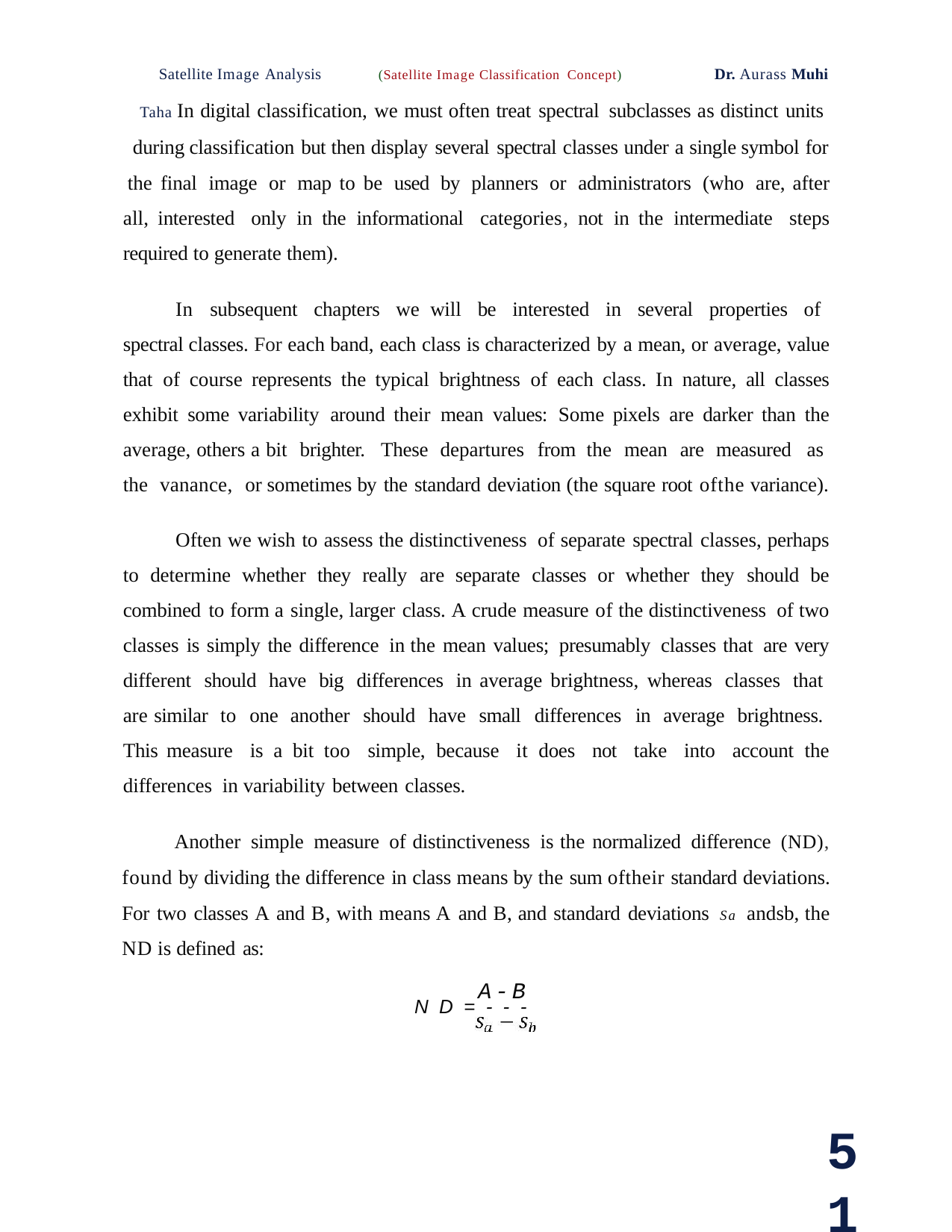

Satellite Image Analysis	(Satellite Image Classification  Concept)	Dr. Aurass Muhi Taha In digital classification, we must often treat spectral  subclasses as distinct units  during classification but then display several spectral classes under a single symbol for
the final  image  or  map to be  used  by  planners  or  administrators  (who  are, after all, interested  only in the informational  categories, not in the intermediate  steps required to generate them).

In  subsequent  chapters  we will  be  interested  in  several  properties  of  spectral classes. For each band, each class is characterized by a mean, or average, value that of course represents the typical brightness of each class. In nature, all classes exhibit some variability around their mean values: Some pixels are darker than the average, others a bit  brighter.   These  departures  from  the  mean  are  measured   as  the  vanance,  or sometimes by the standard deviation (the square root ofthe variance).

Often we wish to assess the distinctiveness  of separate spectral classes, perhaps to  determine  whether  they  really  are  separate  classes  or  whether  they  should  be combined to form a single, larger class. A crude measure of the distinctiveness  of two classes is simply the difference  in the mean values;  presumably  classes that  are very different  should  have  big  differences  in average brightness, whereas  classes  that  are similar  to  one  another  should  have  small  differences  in  average  brightness.  This measure  is a bit too  simple, because  it does  not  take  into  account the differences  in variability between classes.

Another  simple  measure  of distinctiveness  is the normalized  difference  (ND), found by dividing the difference in class means by the sum oftheir standard deviations. For two classes A and B, with means A and B, and standard deviations  Sa  andsb, the ND is defined as:
A-B
ND=---

51